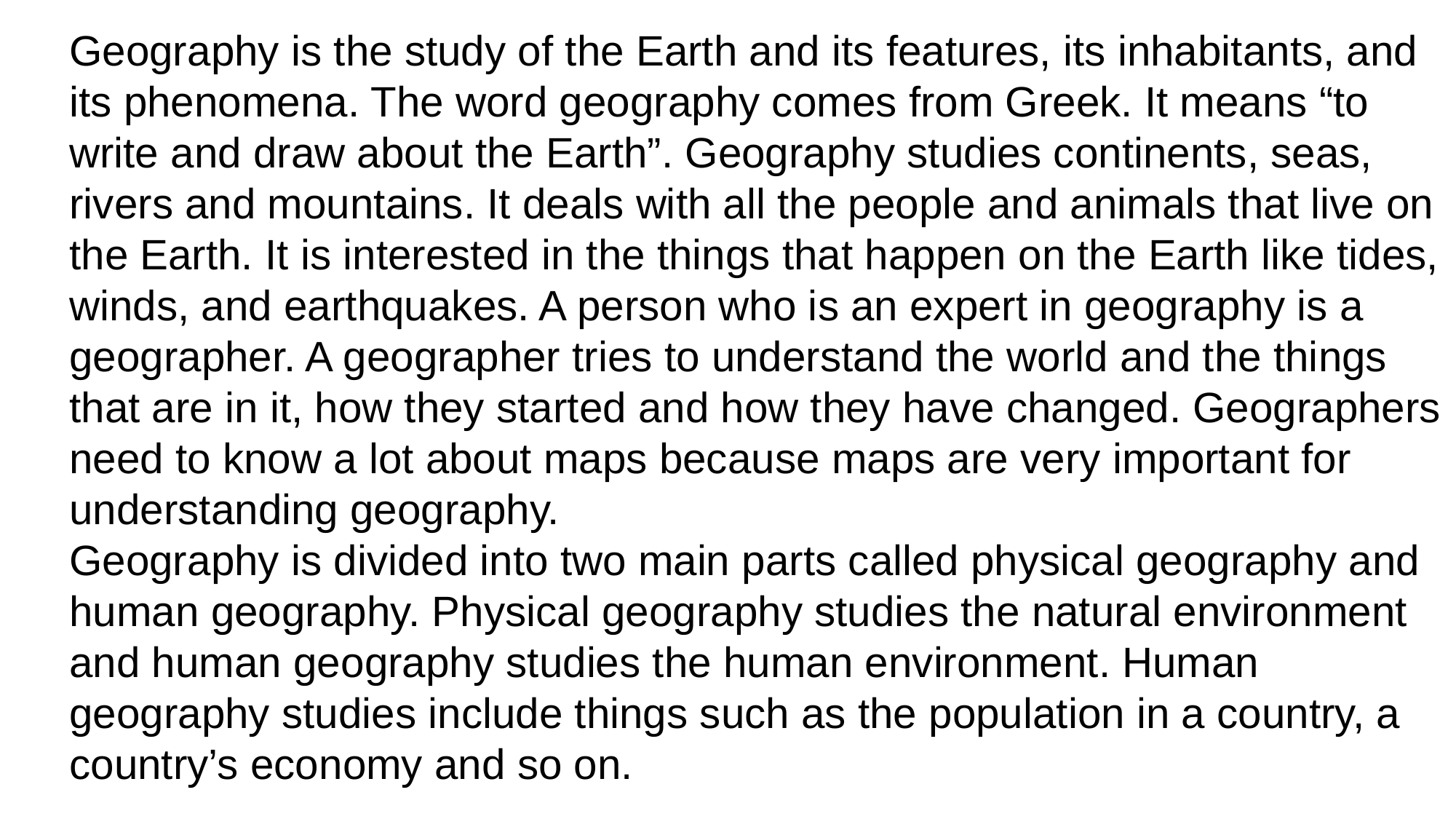

Geography is the study of the Earth and its features, its inhabitants, and its phenomena. The word geography comes from Greek. It means “to write and draw about the Earth”. Geography studies continents, seas, rivers and mountains. It deals with all the people and animals that live on the Earth. It is interested in the things that happen on the Earth like tides, winds, and earthquakes. A person who is an expert in geography is a geographer. A geographer tries to understand the world and the things that are in it, how they started and how they have changed. Geographers need to know a lot about maps because maps are very important for understanding geography.
Geography is divided into two main parts called physical geography and human geography. Physical geography studies the natural environment and human geography studies the human environment. Human geography studies include things such as the population in a country, a country’s economy and so on.